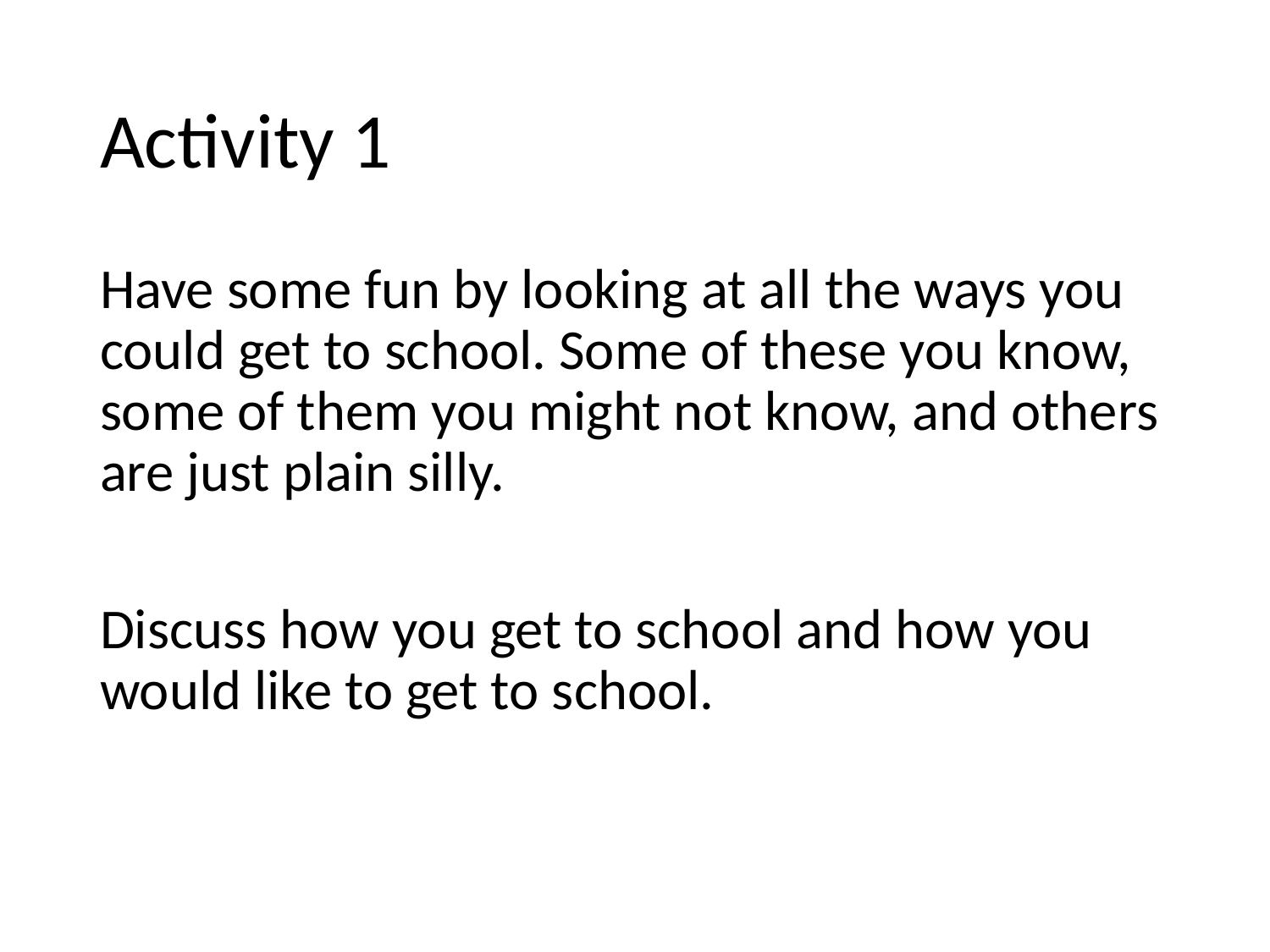

# Activity 1
Have some fun by looking at all the ways you could get to school. Some of these you know, some of them you might not know, and others are just plain silly.

Discuss how you get to school and how you would like to get to school.